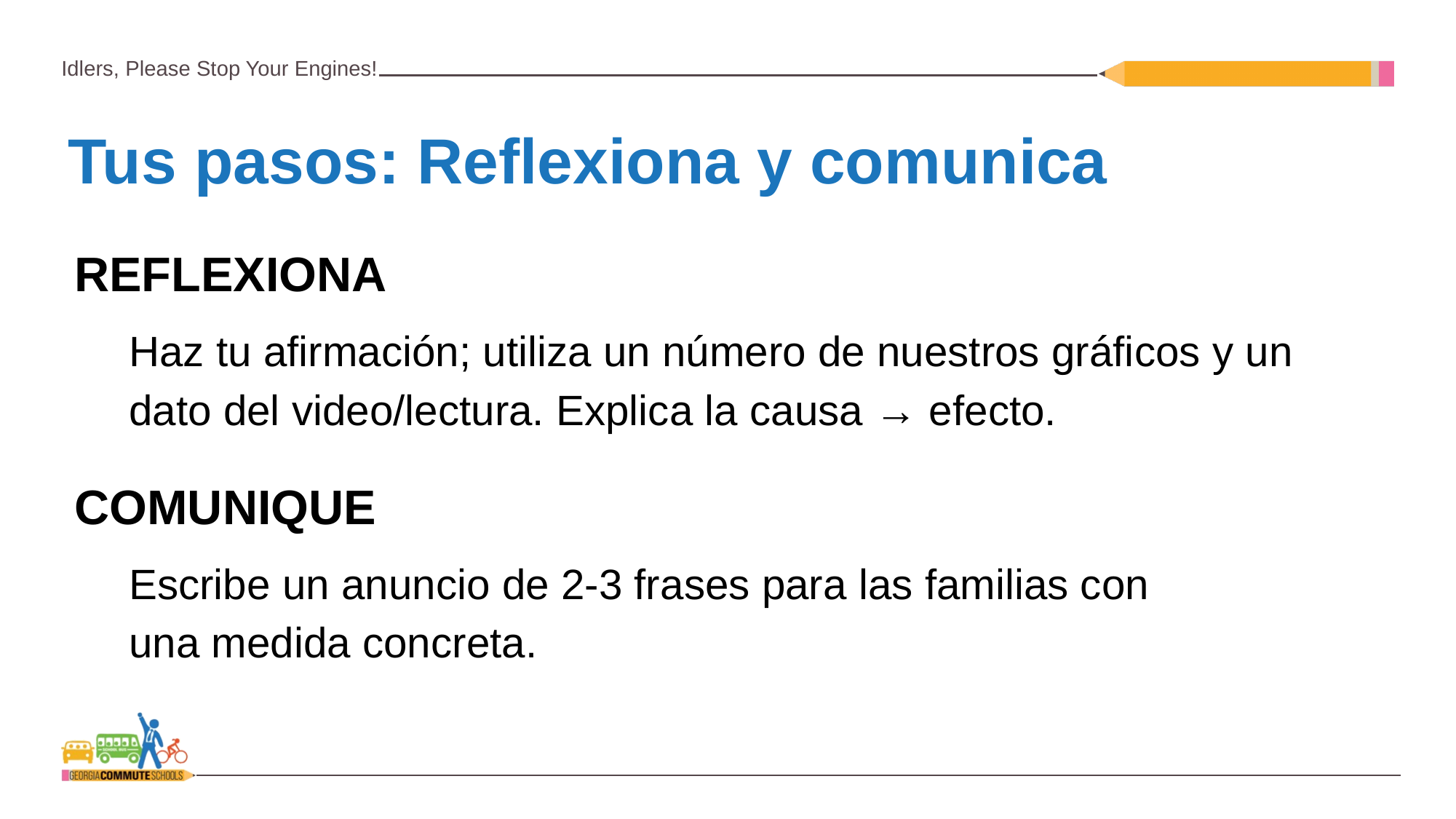

Tus pasos: Reflexiona y comunica
REFLEXIONA
Haz tu afirmación; utiliza un número de nuestros gráficos y un dato del video/lectura. Explica la causa → efecto.
COMUNIQUE
Escribe un anuncio de 2-3 frases para las familias con
una medida concreta.